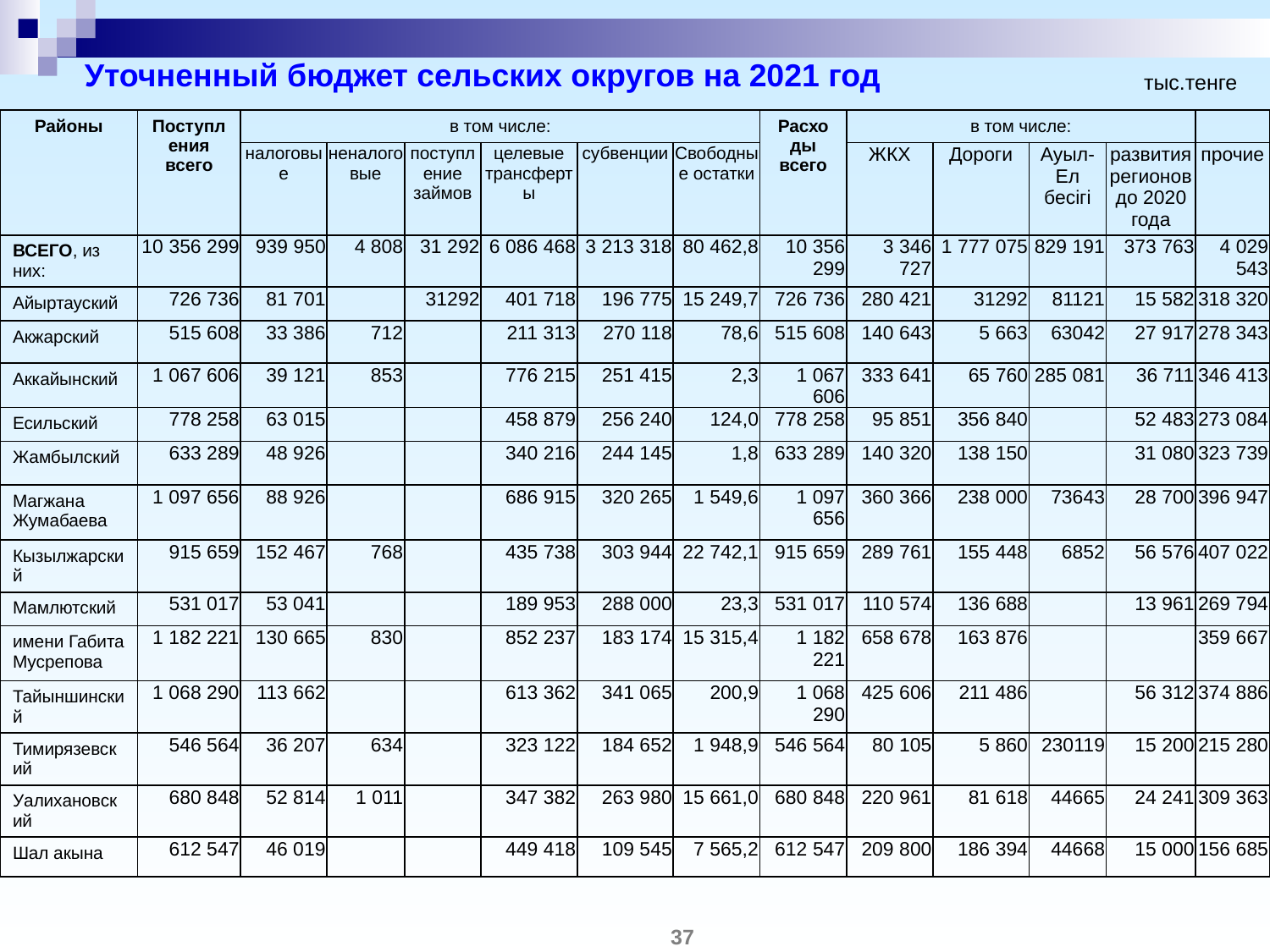

# Уточненный бюджет сельских округов на 2021 год
тыс.тенге
| Районы | Поступления всего | в том числе: |  |  |  |  |  | Расходы всего | в том числе: |  |  |  |  |
| --- | --- | --- | --- | --- | --- | --- | --- | --- | --- | --- | --- | --- | --- |
|  |  | налоговые | неналоговые | поступление займов | целевые трансферты | субвенции | Свободные остатки |  | ЖКХ | Дороги | Ауыл-Ел бесігі | развития регионов до 2020 года | прочие |
| ВСЕГО, из них: | 10 356 299 | 939 950 | 4 808 | 31 292 | 6 086 468 | 3 213 318 | 80 462,8 | 10 356 299 | 3 346 727 | 1 777 075 | 829 191 | 373 763 | 4 029 543 |
| Айыртауский | 726 736 | 81 701 |  | 31292 | 401 718 | 196 775 | 15 249,7 | 726 736 | 280 421 | 31292 | 81121 | 15 582 | 318 320 |
| Акжарский | 515 608 | 33 386 | 712 |  | 211 313 | 270 118 | 78,6 | 515 608 | 140 643 | 5 663 | 63042 | 27 917 | 278 343 |
| Аккайынский | 1 067 606 | 39 121 | 853 |  | 776 215 | 251 415 | 2,3 | 1 067 606 | 333 641 | 65 760 | 285 081 | 36 711 | 346 413 |
| Есильский | 778 258 | 63 015 |  |  | 458 879 | 256 240 | 124,0 | 778 258 | 95 851 | 356 840 |  | 52 483 | 273 084 |
| Жамбылский | 633 289 | 48 926 |  |  | 340 216 | 244 145 | 1,8 | 633 289 | 140 320 | 138 150 |  | 31 080 | 323 739 |
| Магжана Жумабаева | 1 097 656 | 88 926 |  |  | 686 915 | 320 265 | 1 549,6 | 1 097 656 | 360 366 | 238 000 | 73643 | 28 700 | 396 947 |
| Кызылжарский | 915 659 | 152 467 | 768 |  | 435 738 | 303 944 | 22 742,1 | 915 659 | 289 761 | 155 448 | 6852 | 56 576 | 407 022 |
| Мамлютский | 531 017 | 53 041 |  |  | 189 953 | 288 000 | 23,3 | 531 017 | 110 574 | 136 688 |  | 13 961 | 269 794 |
| имени Габита Мусрепова | 1 182 221 | 130 665 | 830 |  | 852 237 | 183 174 | 15 315,4 | 1 182 221 | 658 678 | 163 876 |  |  | 359 667 |
| Тайыншинский | 1 068 290 | 113 662 |  |  | 613 362 | 341 065 | 200,9 | 1 068 290 | 425 606 | 211 486 |  | 56 312 | 374 886 |
| Тимирязевский | 546 564 | 36 207 | 634 |  | 323 122 | 184 652 | 1 948,9 | 546 564 | 80 105 | 5 860 | 230119 | 15 200 | 215 280 |
| Уалихановский | 680 848 | 52 814 | 1 011 |  | 347 382 | 263 980 | 15 661,0 | 680 848 | 220 961 | 81 618 | 44665 | 24 241 | 309 363 |
| Шал акына | 612 547 | 46 019 |  |  | 449 418 | 109 545 | 7 565,2 | 612 547 | 209 800 | 186 394 | 44668 | 15 000 | 156 685 |
37